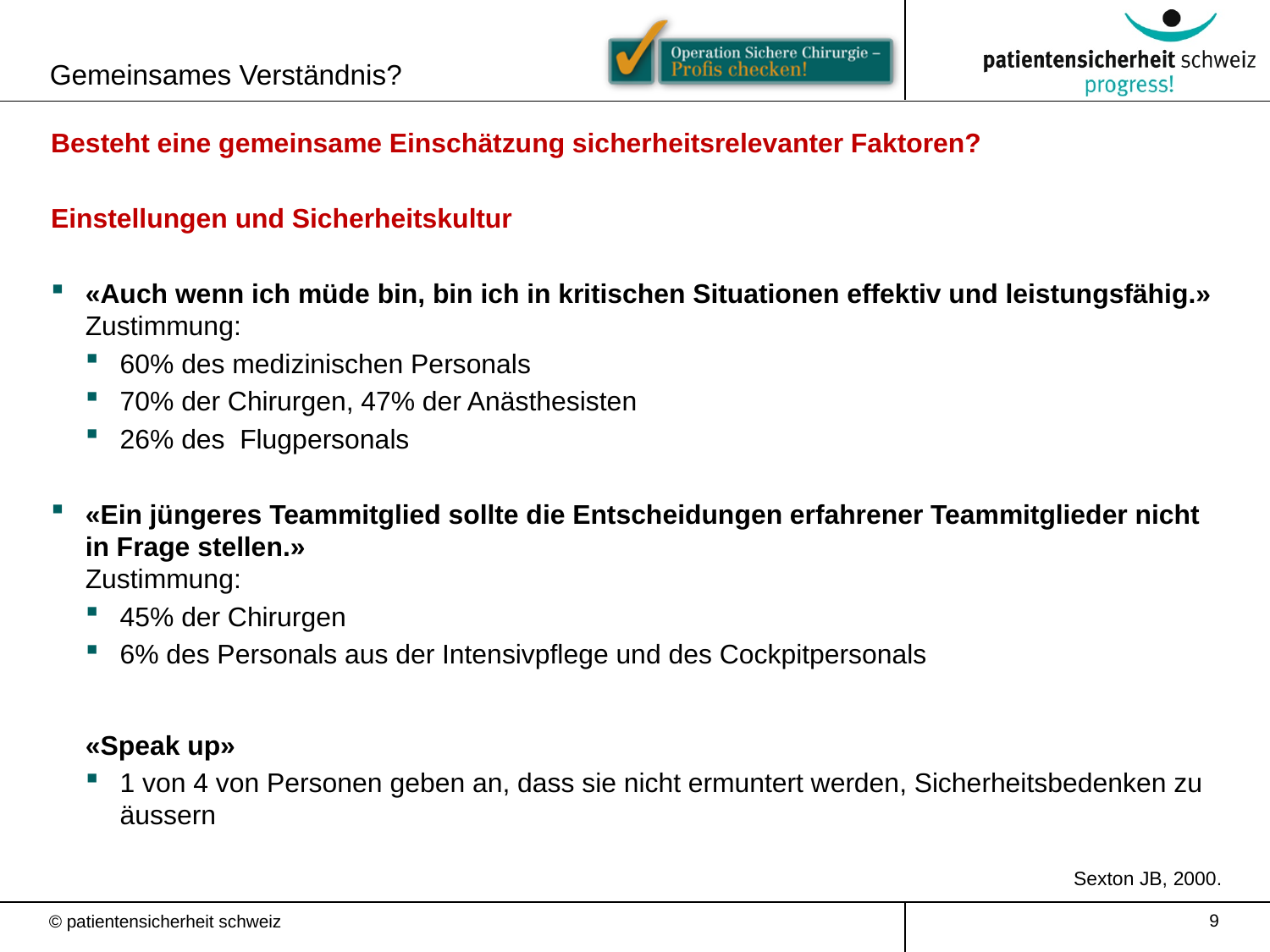

Gemeinsames Verständnis?
Besteht eine gemeinsame Einschätzung sicherheitsrelevanter Faktoren?

Einstellungen und Sicherheitskultur

«Auch wenn ich müde bin, bin ich in kritischen Situationen effektiv und leistungsfähig.»
Zustimmung:
60% des medizinischen Personals
70% der Chirurgen, 47% der Anästhesisten
26% des  Flugpersonals

«Ein jüngeres Teammitglied sollte die Entscheidungen erfahrener Teammitglieder nicht in Frage stellen.»
Zustimmung:
45% der Chirurgen
6% des Personals aus der Intensivpflege und des Cockpitpersonals

«Speak up»
1 von 4 von Personen geben an, dass sie nicht ermuntert werden, Sicherheitsbedenken zu äussern

Sexton JB, 2000.

9
© patientensicherheit schweiz